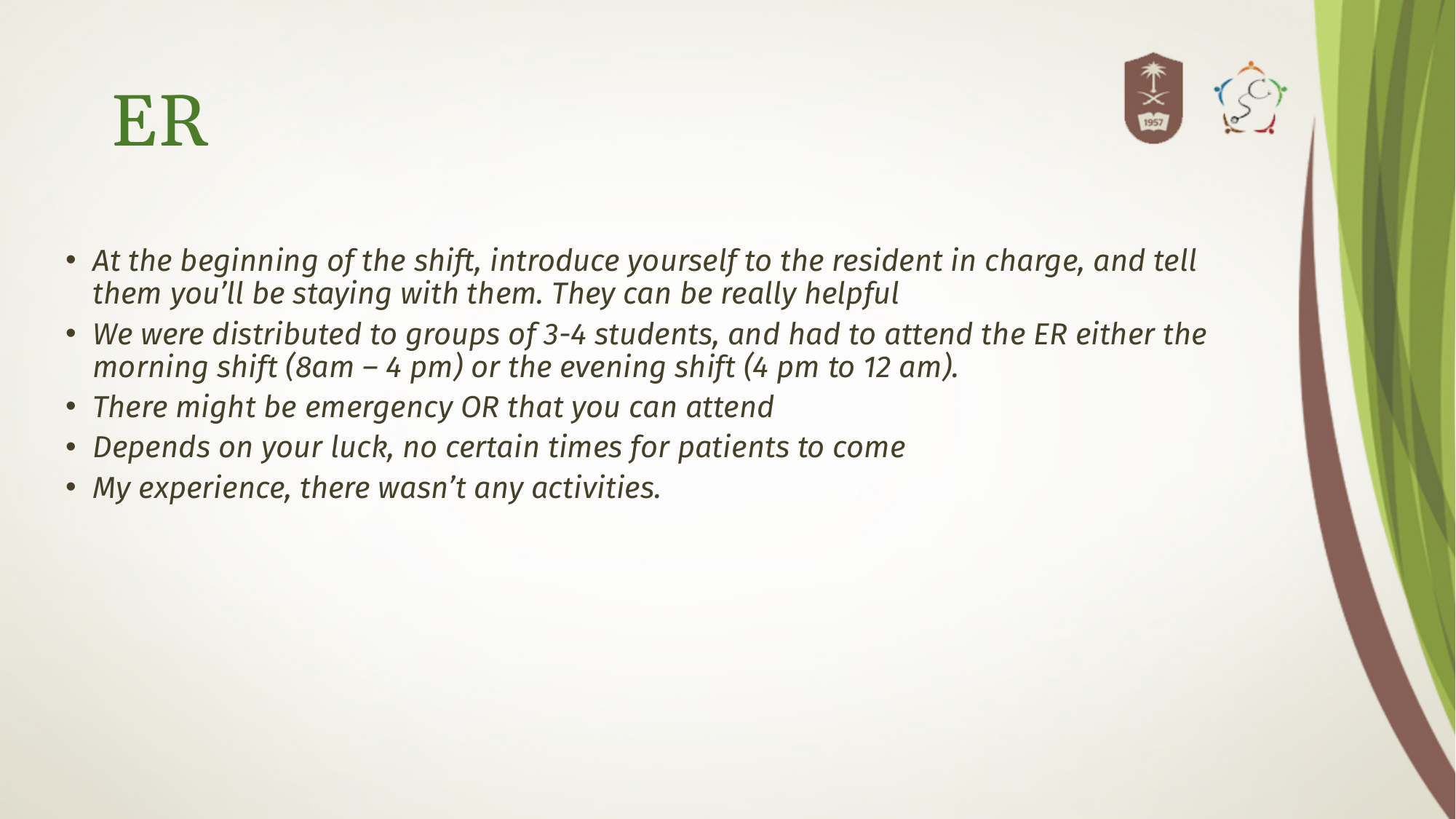

# ER
At the beginning of the shift, introduce yourself to the resident in charge, and tell them you’ll be staying with them. They can be really helpful
We were distributed to groups of 3-4 students, and had to attend the ER either the morning shift (8am – 4 pm) or the evening shift (4 pm to 12 am).
There might be emergency OR that you can attend
Depends on your luck, no certain times for patients to come
My experience, there wasn’t any activities.